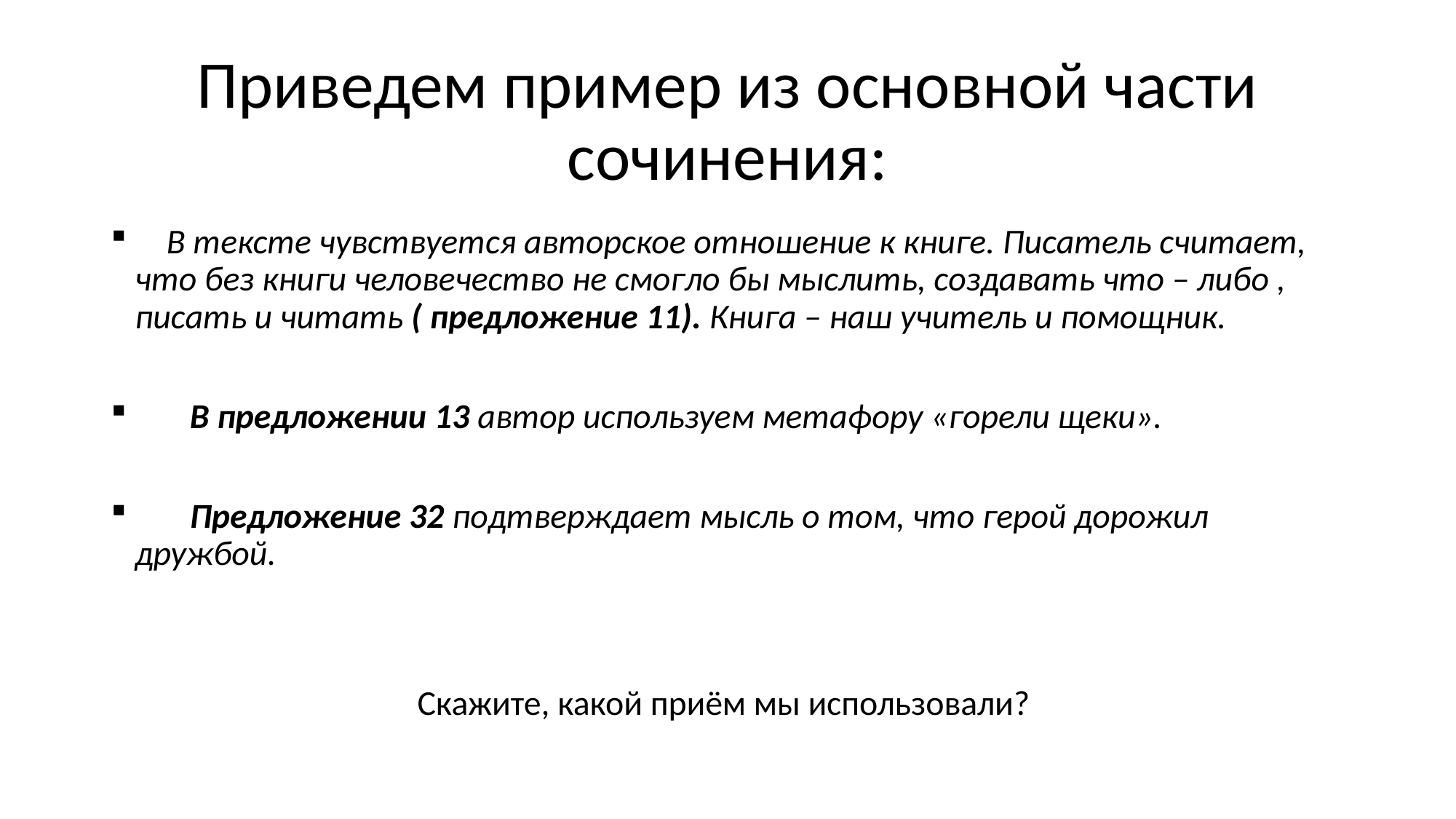

# Приведем пример из основной части сочинения:
    В тексте чувствуется авторское отношение к книге. Писатель считает, что без книги человечество не смогло бы мыслить, создавать что – либо , писать и читать ( предложение 11). Книга – наш учитель и помощник.

       В предложении 13 автор используем метафору «горели щеки».

       Предложение 32 подтверждает мысль о том, что герой дорожил дружбой.

Скажите, какой приём мы использовали?